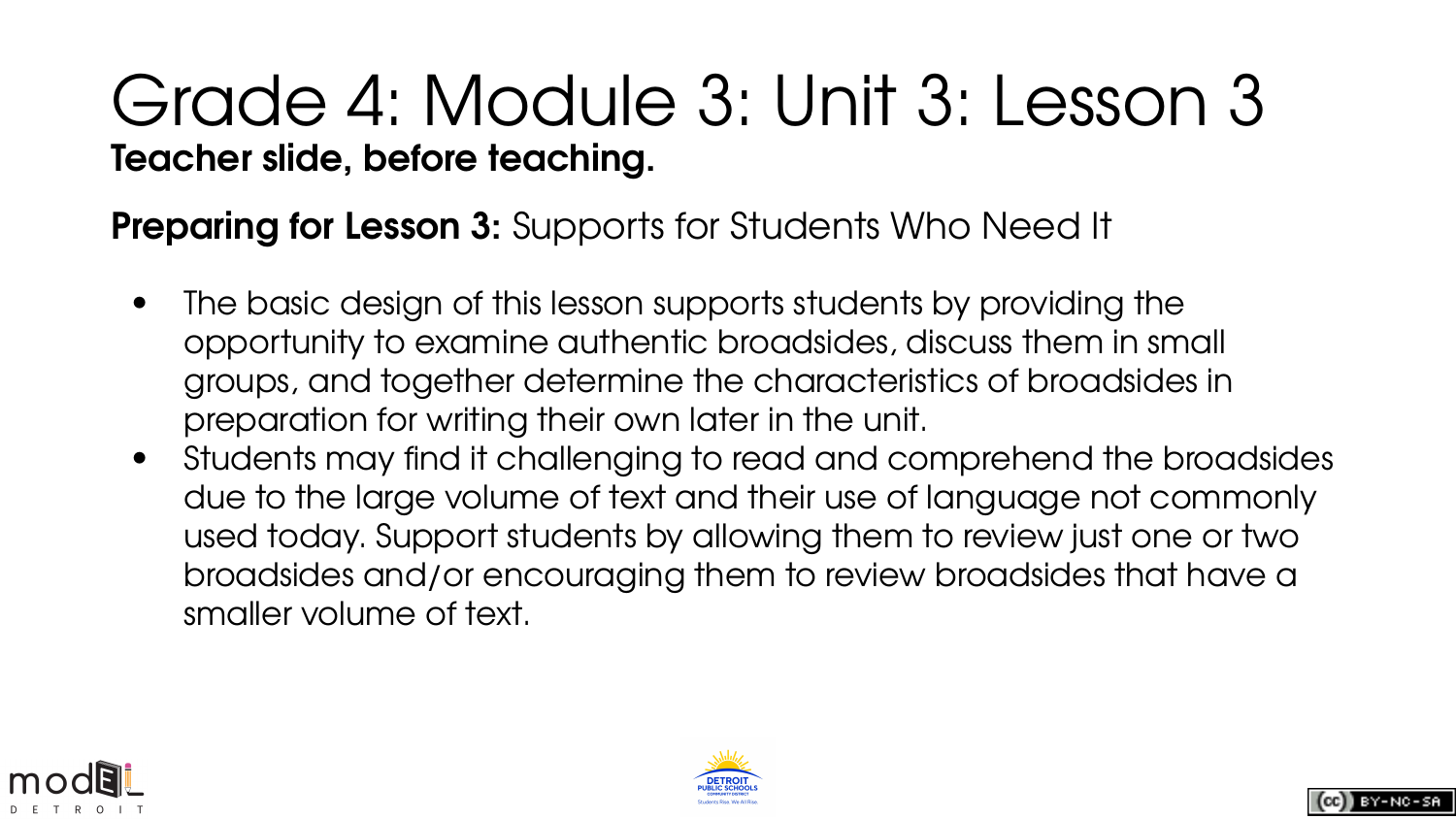

# Grade 4: Module 3: Unit 3: Lesson 3
Teacher slide, before teaching.
Preparing for Lesson 3: Supports for Students Who Need It
The basic design of this lesson supports students by providing the opportunity to examine authentic broadsides, discuss them in small groups, and together determine the characteristics of broadsides in preparation for writing their own later in the unit.
Students may find it challenging to read and comprehend the broadsides due to the large volume of text and their use of language not commonly used today. Support students by allowing them to review just one or two broadsides and/or encouraging them to review broadsides that have a smaller volume of text.